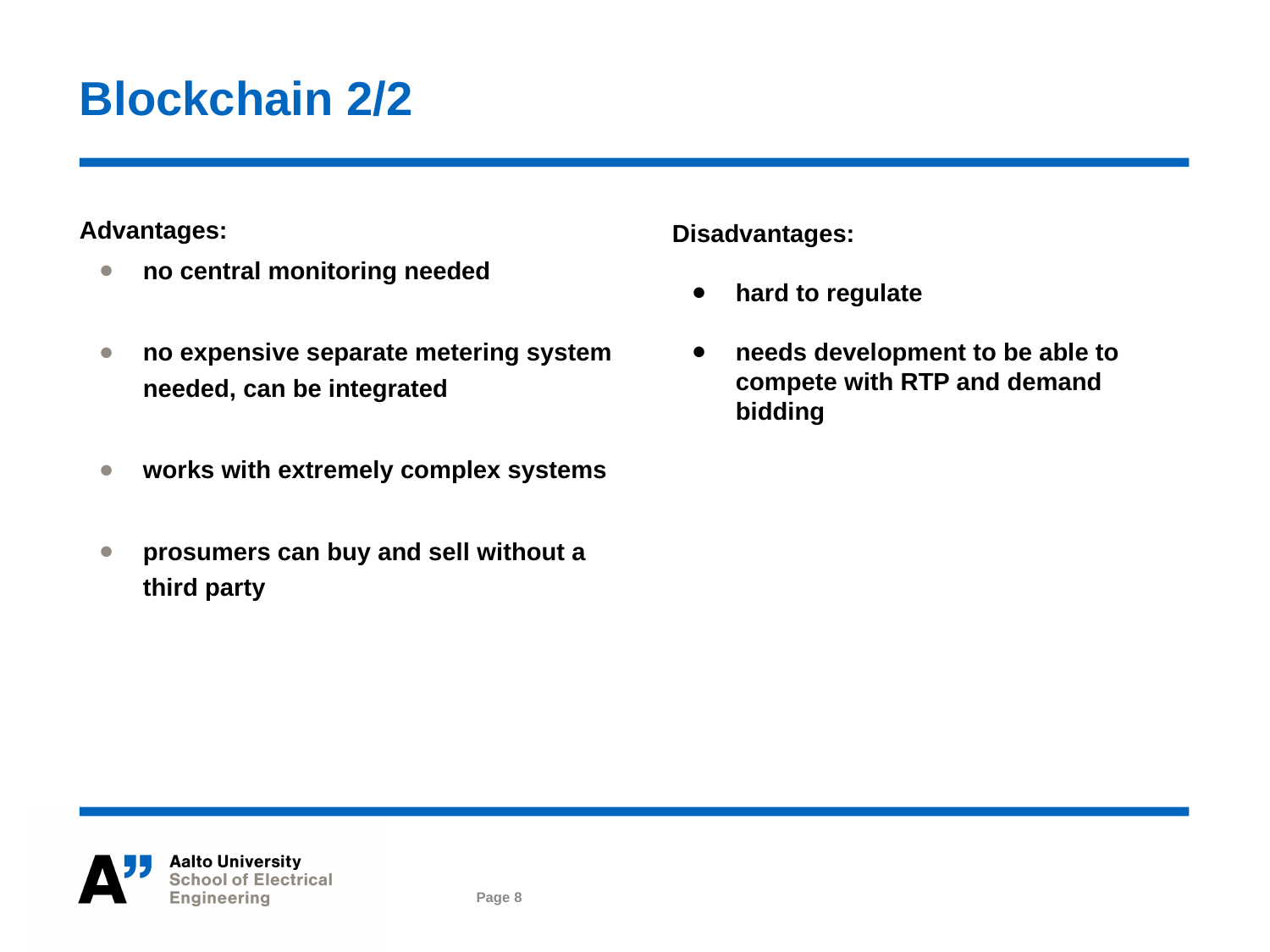

# Blockchain 2/2
Disadvantages:

hard to regulate

needs development to be able to compete with RTP and demand bidding

Advantages:
no central monitoring needed

no expensive separate metering system needed, can be integrated

works with extremely complex systems

prosumers can buy and sell without a third party

Page 8